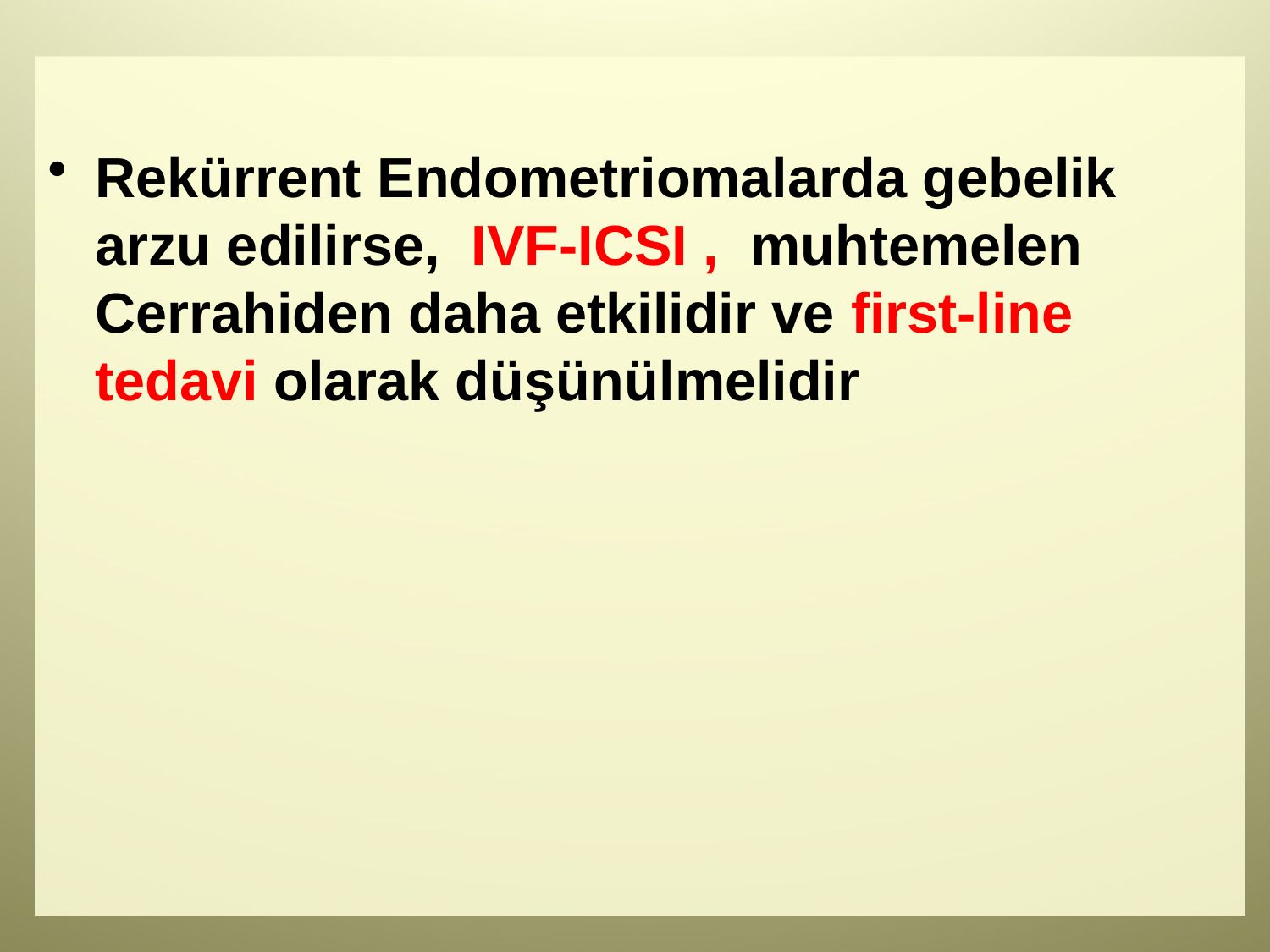

#

Rekürrent Endometriomalarda gebelik arzu edilirse,  IVF-ICSI ,  muhtemelen Cerrahiden daha etkilidir ve first-line tedavi olarak düşünülmelidir